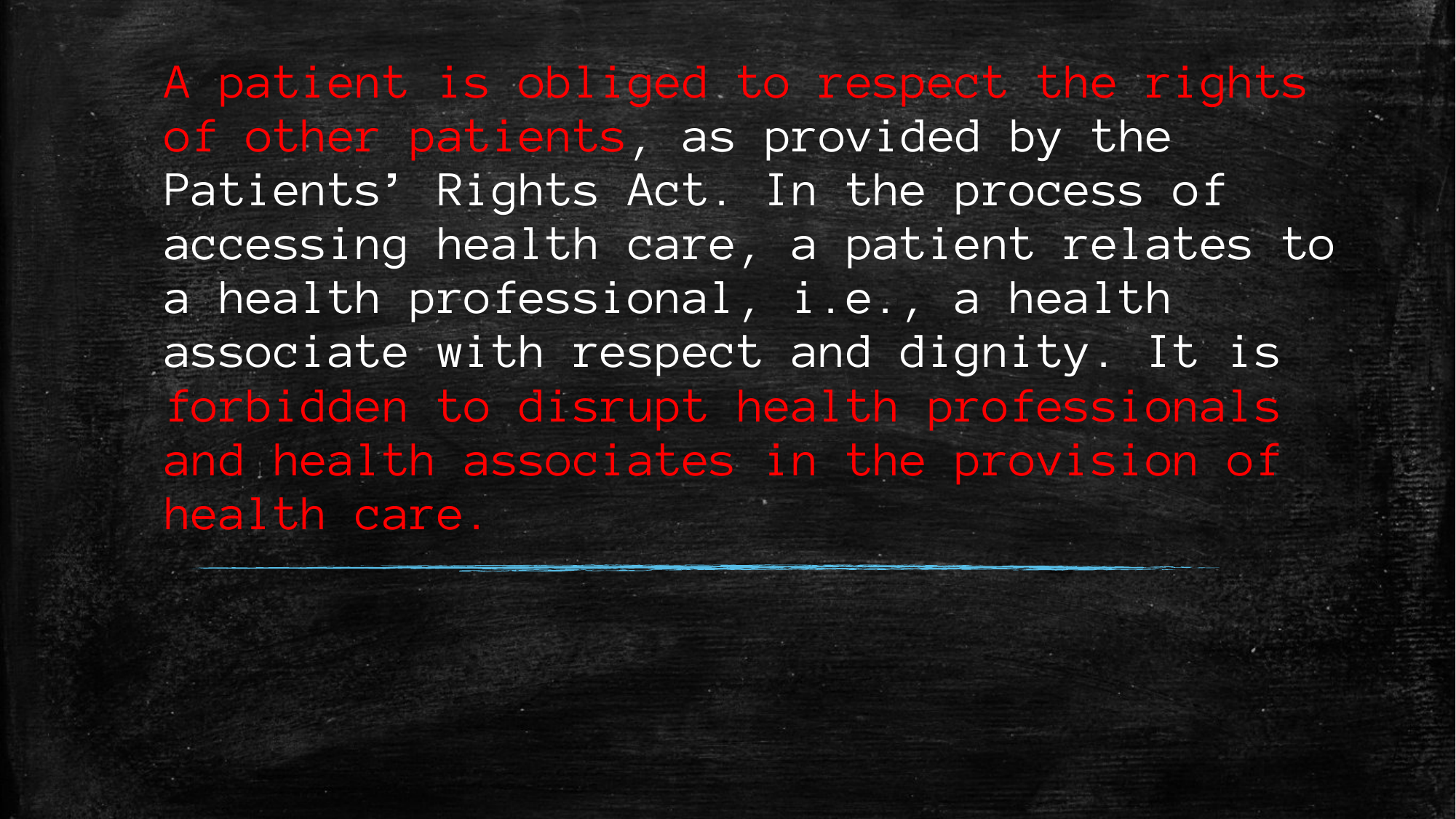

# A patient is obliged to respect the rights of other patients, as provided by the Patients’ Rights Act. In the process of accessing health care, a patient relates to a health professional, i.e., a health associate with respect and dignity. It is forbidden to disrupt health professionals and health associates in the provision of health care.